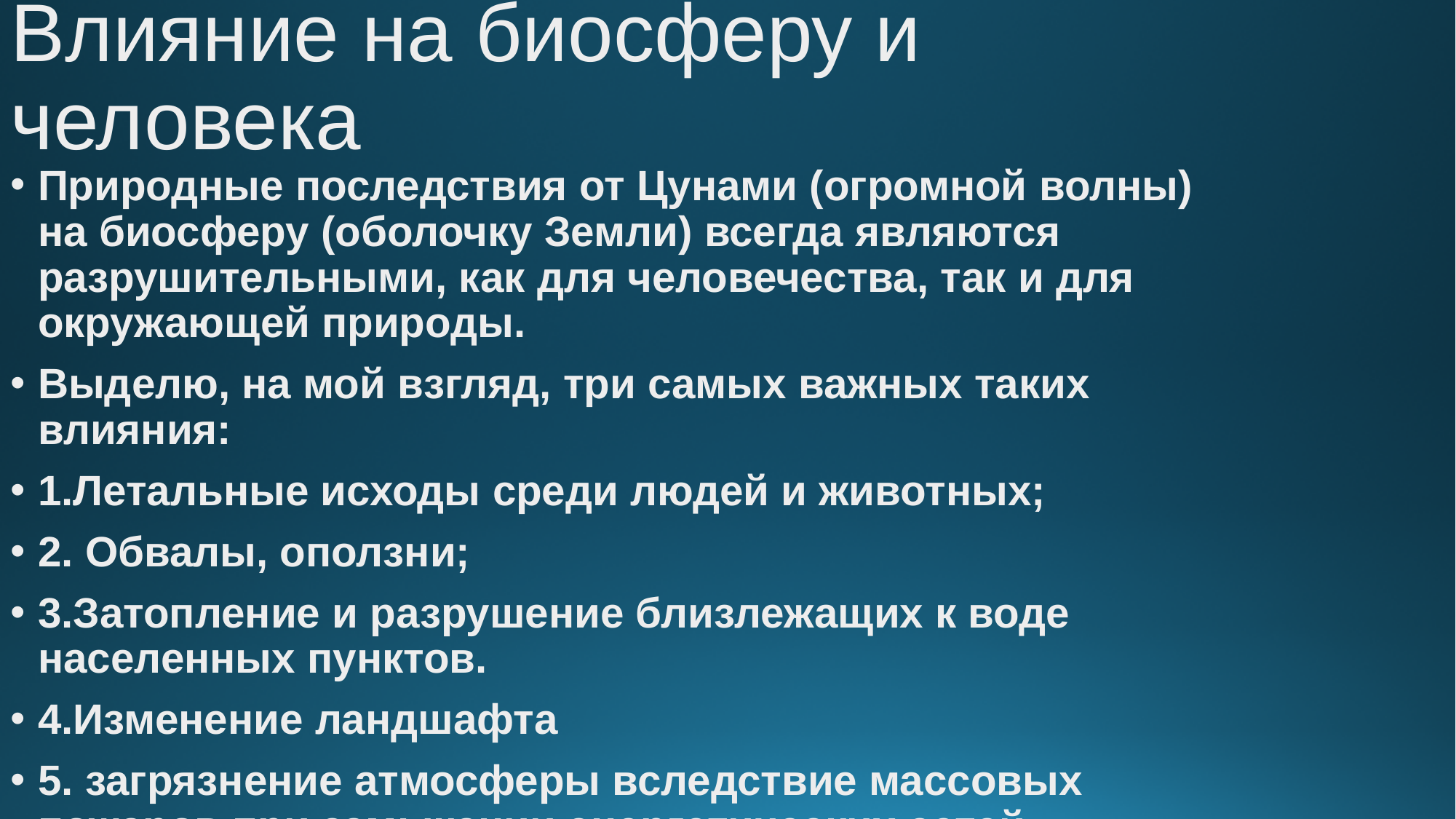

# Влияние на биосферу и человека
Природные последствия от Цунами (огромной волны) на биосферу (оболочку Земли) всегда являются разрушительными, как для человечества, так и для окружающей природы.
Выделю, на мой взгляд, три самых важных таких влияния:
1.Летальные исходы среди людей и животных;
2. Обвалы, оползни;
3.Затопление и разрушение близлежащих к воде населенных пунктов.
4.Изменение ландшафта
5. загрязнение атмосферы вследствие массовых пожаров при замыкании энергетических сетей